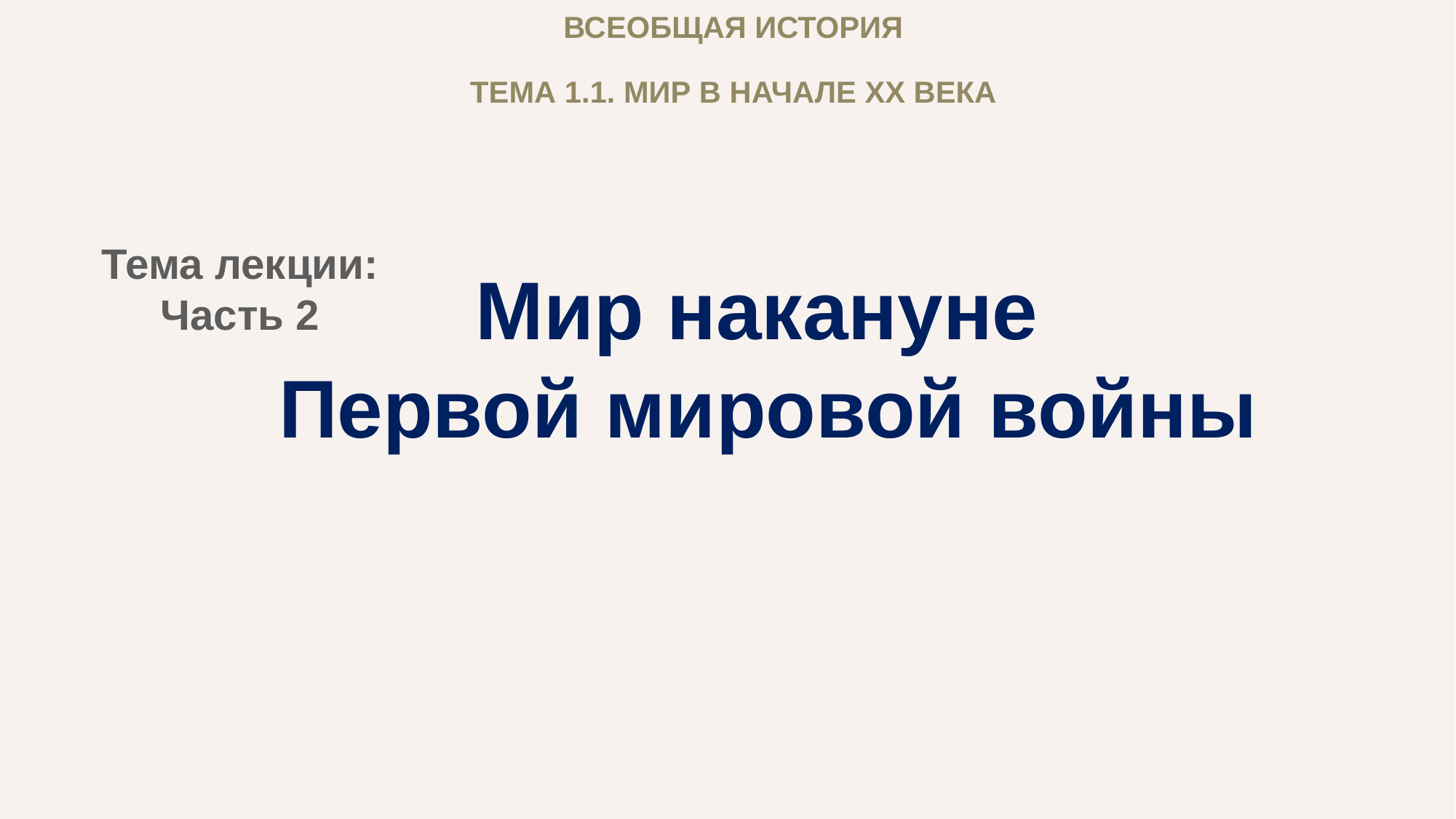

Всеобщая история
Тема 1.1. Мир в начале XX века
Тема лекции:
Часть 2
Мир накануне
Первой мировой войны